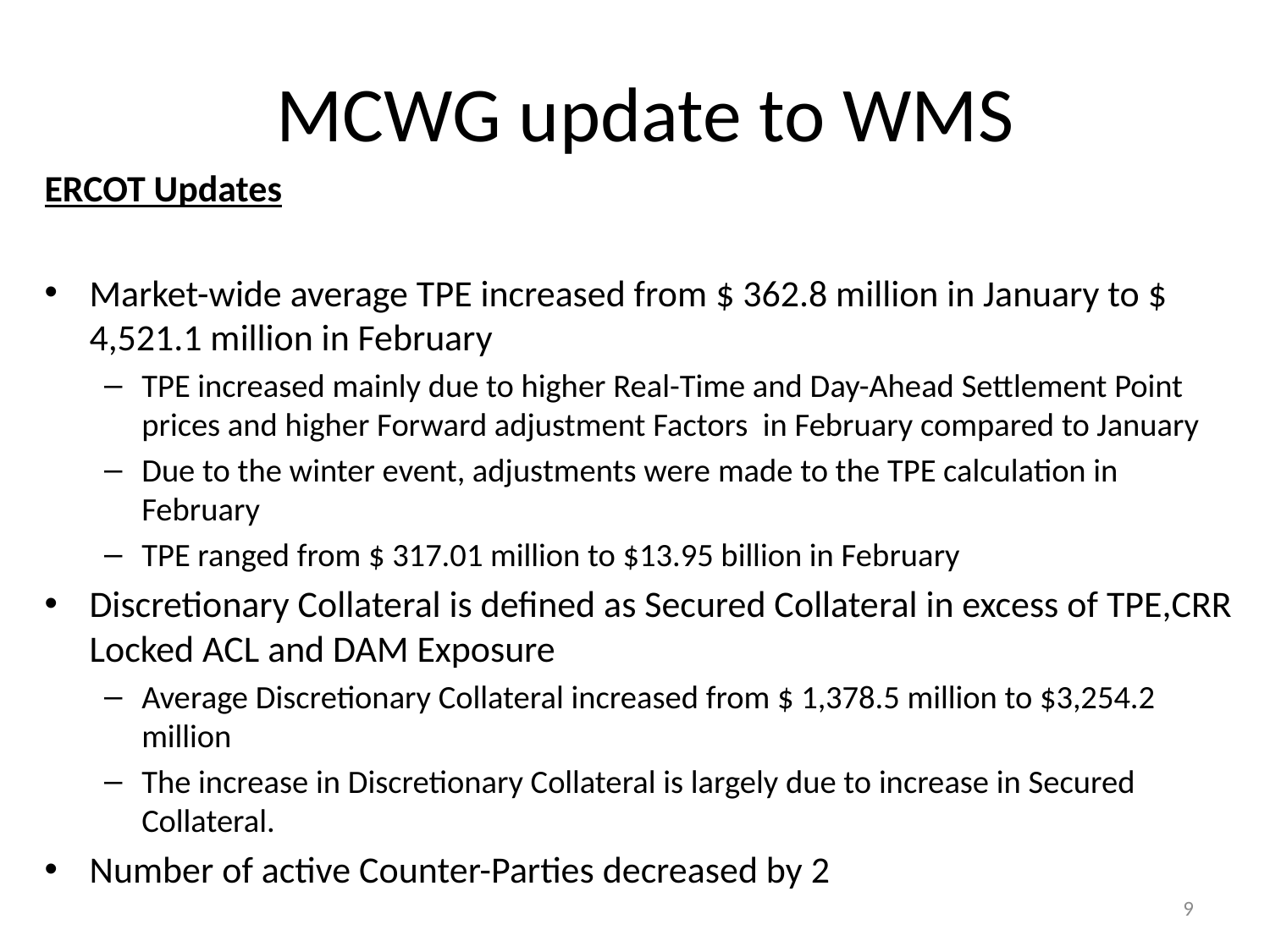

# MCWG update to WMS
ERCOT Updates

Market-wide average TPE increased from $ 362.8 million in January to $ 4,521.1 million in February
TPE increased mainly due to higher Real-Time and Day-Ahead Settlement Point prices and higher Forward adjustment Factors  in February compared to January
Due to the winter event, adjustments were made to the TPE calculation in February
TPE ranged from $ 317.01 million to $13.95 billion in February
Discretionary Collateral is defined as Secured Collateral in excess of TPE,CRR Locked ACL and DAM Exposure
Average Discretionary Collateral increased from $ 1,378.5 million to $3,254.2 million
The increase in Discretionary Collateral is largely due to increase in Secured Collateral.
Number of active Counter-Parties decreased by 2

9